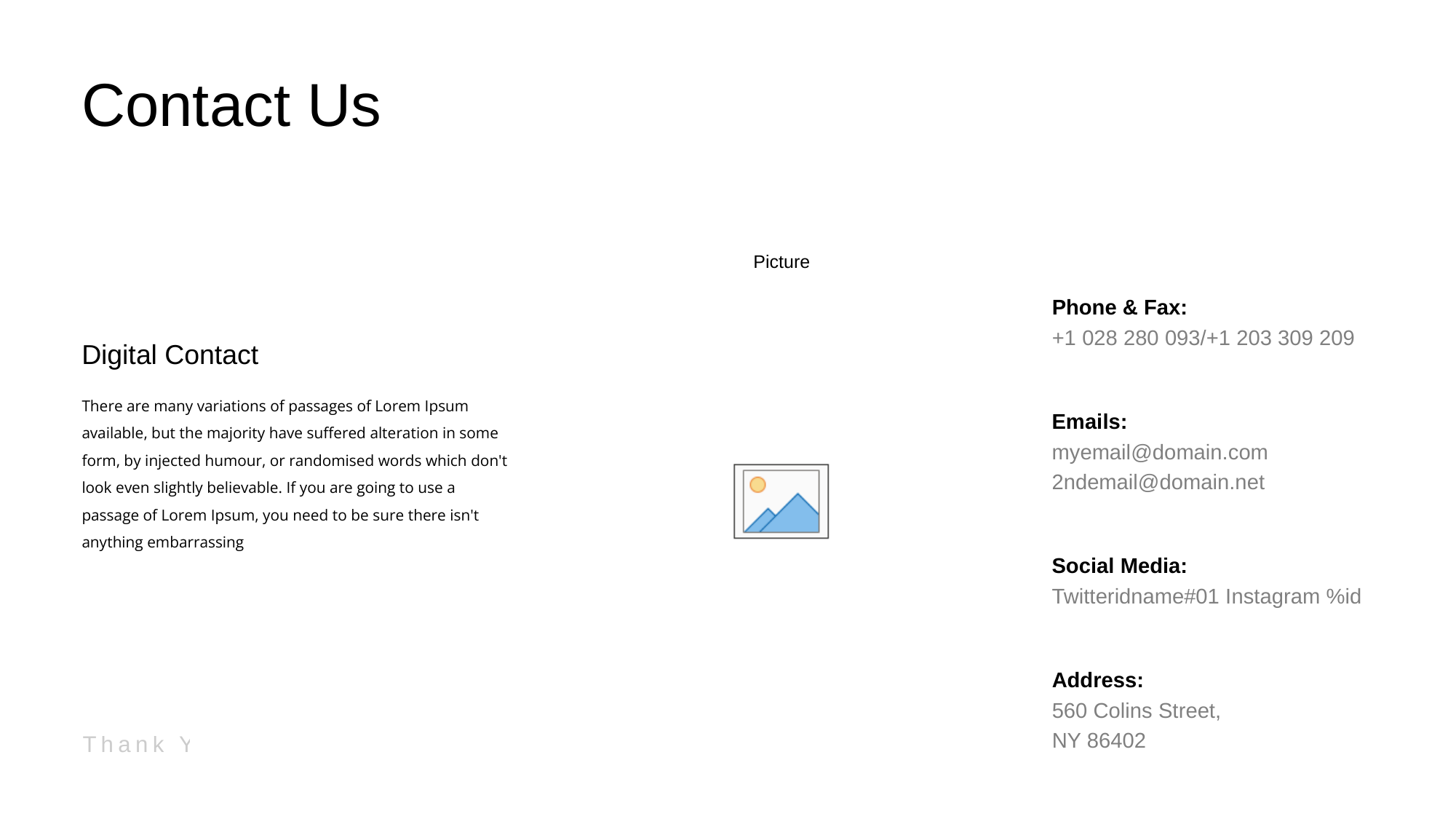

Contact Us

Phone & Fax:
+1 028 280 093/+1 203 309 209
Digital Contact
There are many variations of passages of Lorem Ipsum available, but the majority have suffered alteration in some form, by injected humour, or randomised words which don't look even slightly believable. If you are going to use a passage of Lorem Ipsum, you need to be sure there isn't anything embarrassing
Emails:
myemail@domain.com
2ndemail@domain.net
Social Media:
Twitteridname#01 Instagram %id
Address:
560 Colins Street,
NY 86402
Thank You